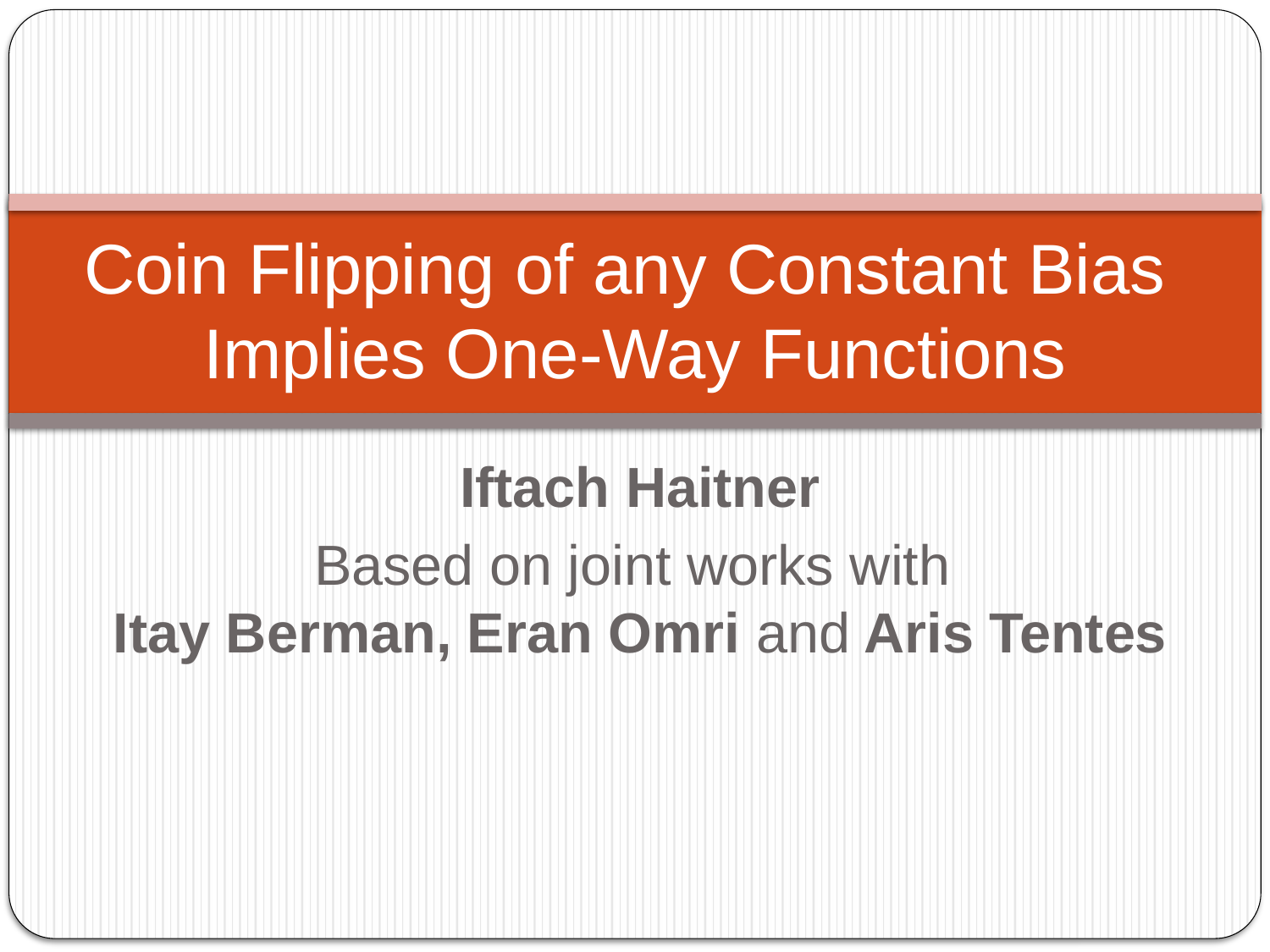

# Coin Flipping of any Constant Bias Implies One-Way Functions
Iftach Haitner
Based on joint works with
Itay Berman, Eran Omri and Aris Tentes
TexPoint fonts used in EMF.
Read the TexPoint manual before you delete this box.: AAAA